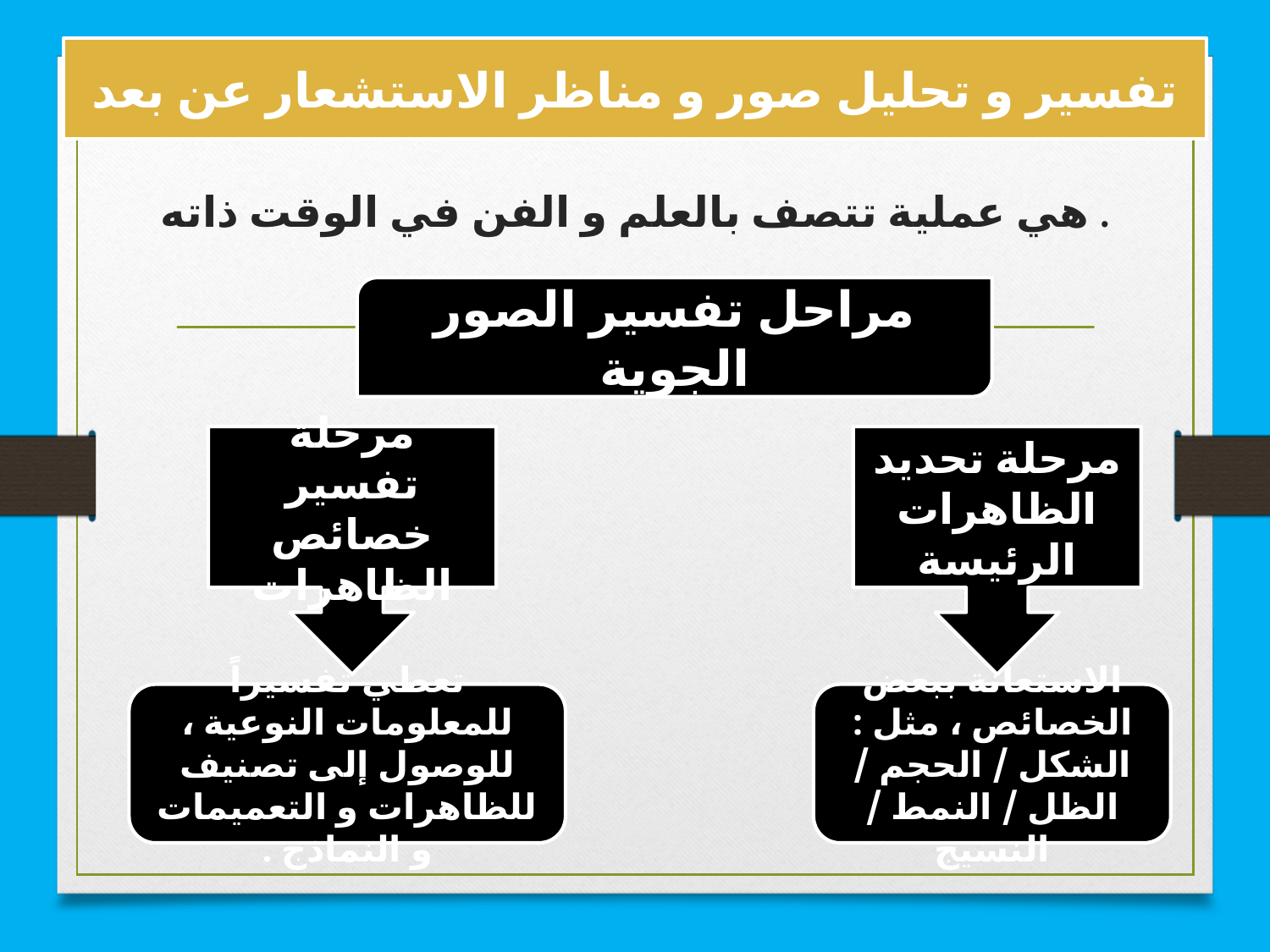

# تفسير و تحليل صور و مناظر الاستشعار عن بعد
هي عملية تتصف بالعلم و الفن في الوقت ذاته .
مراحل تفسير الصور الجوية
مرحلة تفسير خصائص الظاهرات
مرحلة تحديد الظاهرات الرئيسة
تعطي تفسيراً للمعلومات النوعية ، للوصول إلى تصنيف للظاهرات و التعميمات و النماذج .
الاستعانة ببعض الخصائص ، مثل : الشكل / الحجم / الظل / النمط / النسيج